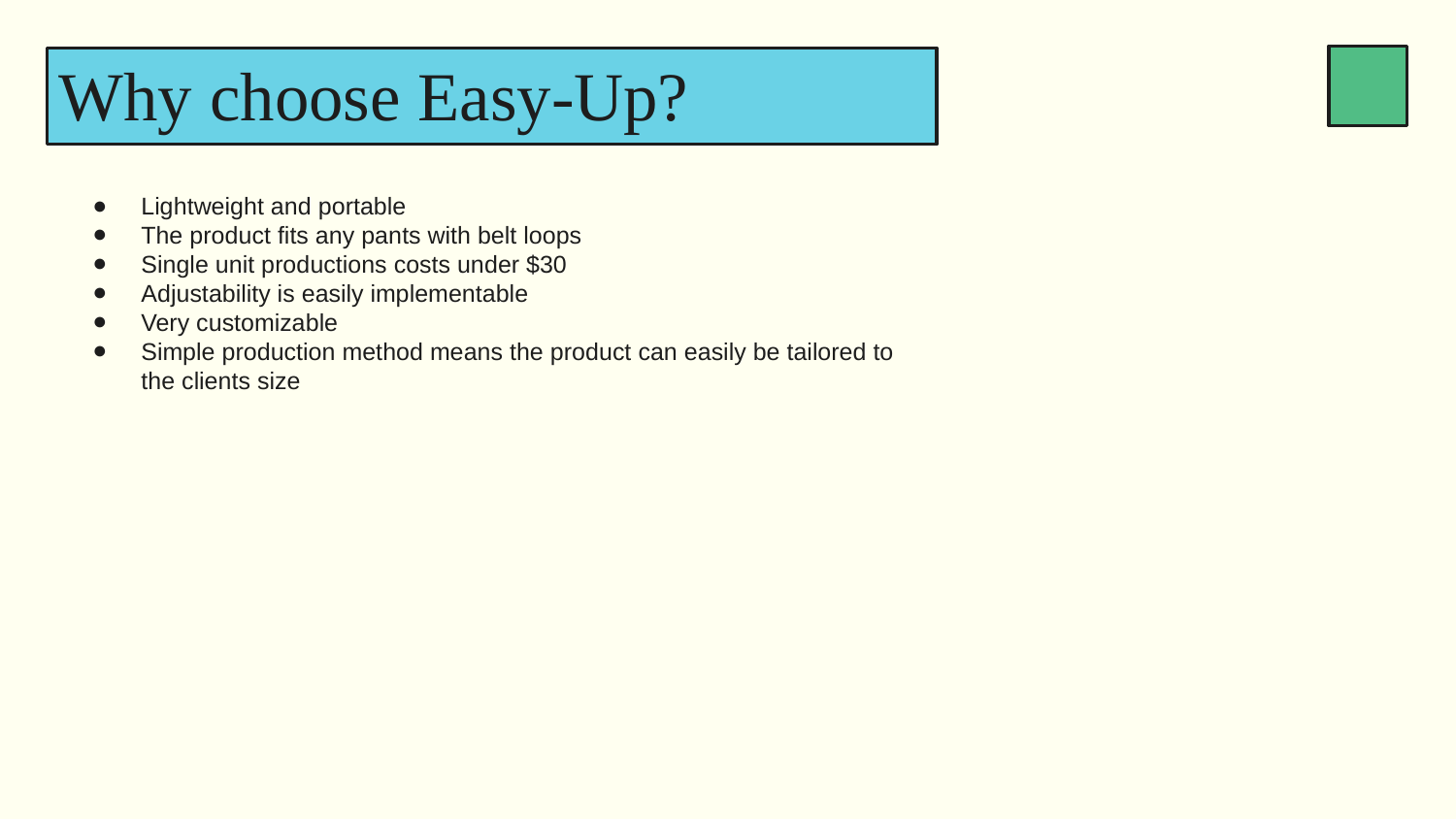

# Why choose Easy-Up?
Lightweight and portable
The product fits any pants with belt loops
Single unit productions costs under $30
Adjustability is easily implementable
Very customizable
Simple production method means the product can easily be tailored to the clients size